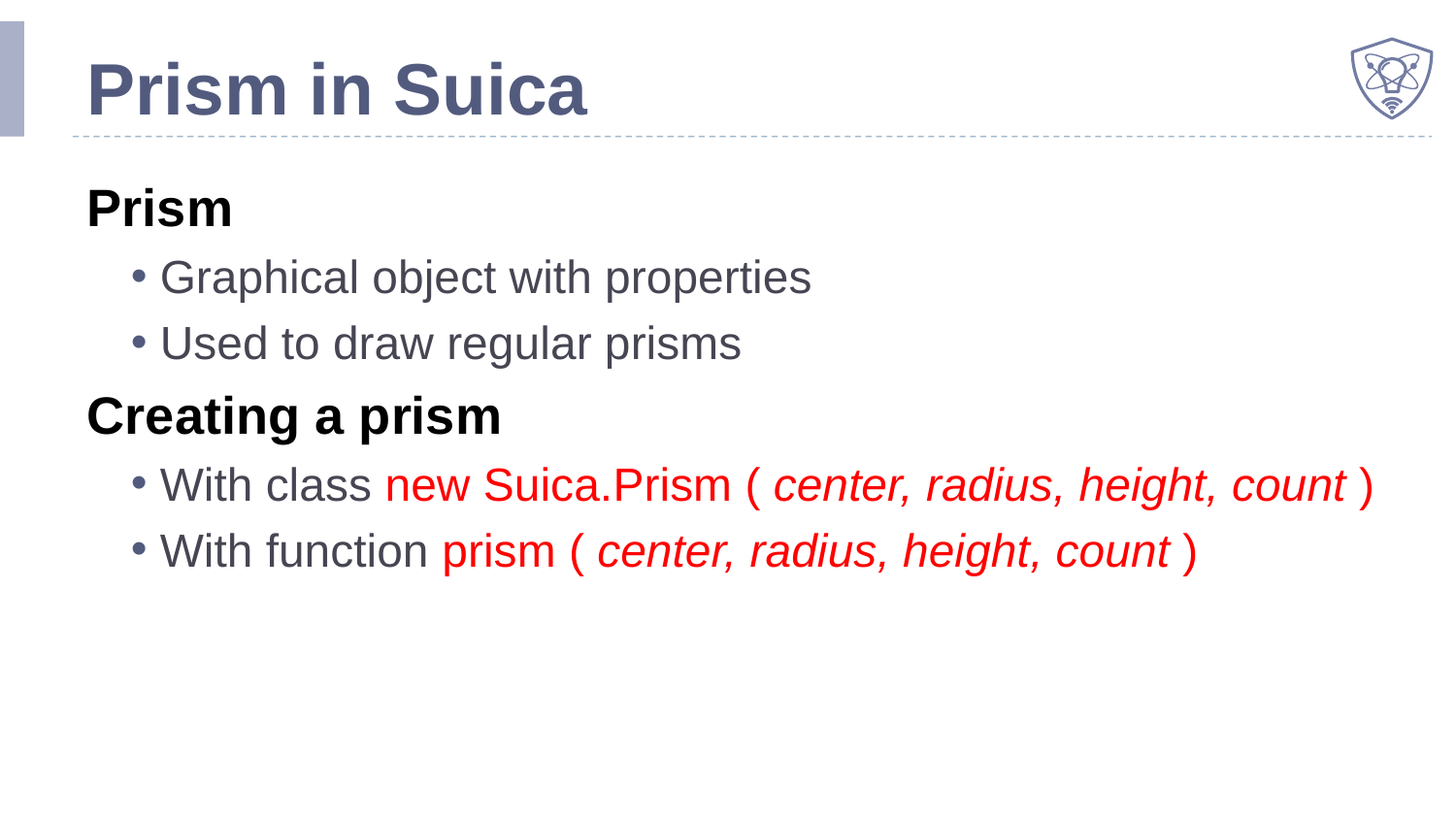

# Prism in Suica
Prism
Graphical object with properties
Used to draw regular prisms
Creating a prism
With class new Suica.Prism ( center, radius, height, count )
With function prism ( center, radius, height, count )